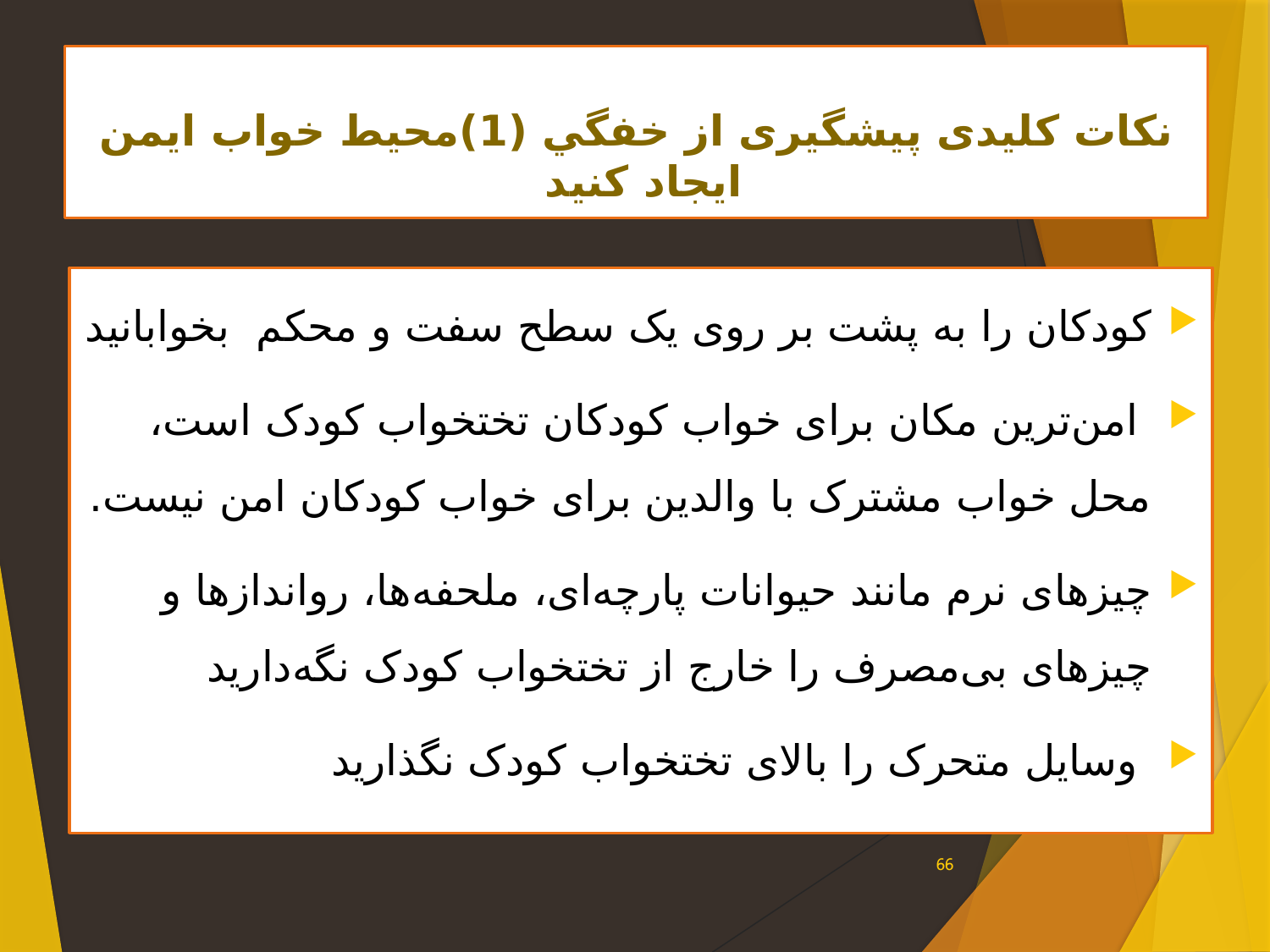

# نکات کلیدی پیشگیری از خفگي (1)محیط خواب ایمن ایجاد کنید
کودکان را به پشت بر روی یک سطح سفت و محکم  بخوابانید
 امن‌ترین مکان برای خواب کودکان تختخواب کودک است، محل خواب مشترک با والدین برای خواب کودکان امن نیست.
چیزهای نرم مانند حیوانات پارچه‌ای، ملحفه‌ها، رواندازها و چیزهای بی‌مصرف را خارج از تختخواب کودک نگه‌دارید
 وسایل متحرک را بالای تختخواب کودک نگذارید
66